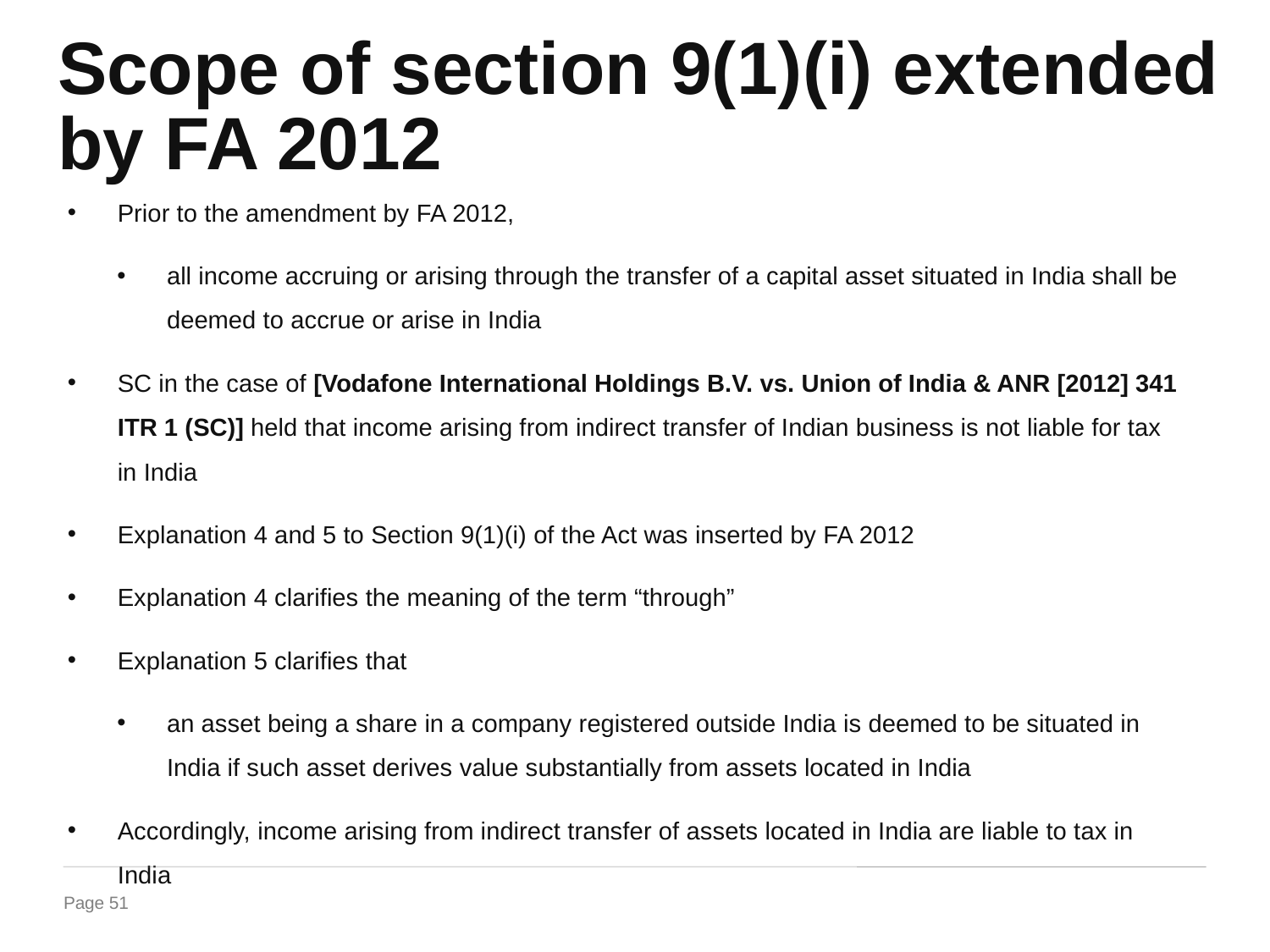

Scope of section 9(1)(i) extended by FA 2012
Prior to the amendment by FA 2012,
all income accruing or arising through the transfer of a capital asset situated in India shall be deemed to accrue or arise in India
SC in the case of [Vodafone International Holdings B.V. vs. Union of India & ANR [2012] 341 ITR 1 (SC)] held that income arising from indirect transfer of Indian business is not liable for tax in India
Explanation 4 and 5 to Section 9(1)(i) of the Act was inserted by FA 2012
Explanation 4 clarifies the meaning of the term “through”
Explanation 5 clarifies that
an asset being a share in a company registered outside India is deemed to be situated in India if such asset derives value substantially from assets located in India
Accordingly, income arising from indirect transfer of assets located in India are liable to tax in India